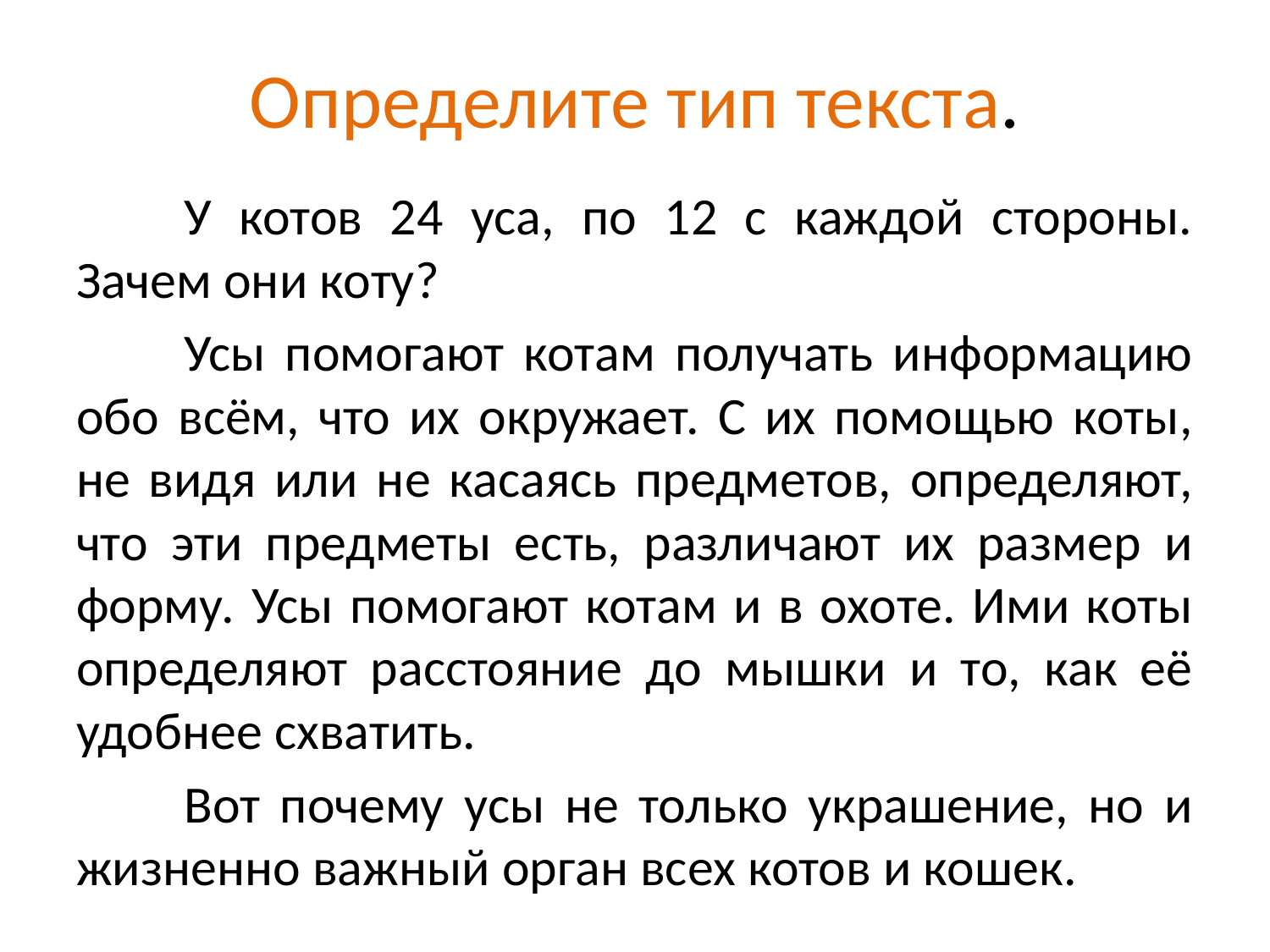

# Определите тип текста.
	У котов 24 уса, по 12 с каждой стороны. Зачем они коту?
	Усы помогают котам получать информацию обо всём, что их окружает. С их помощью коты, не видя или не касаясь предметов, определяют, что эти предметы есть, различают их размер и форму. Усы помогают котам и в охоте. Ими коты определяют расстояние до мышки и то, как её удобнее схватить.
	Вот почему усы не только украшение, но и жизненно важный орган всех котов и кошек.